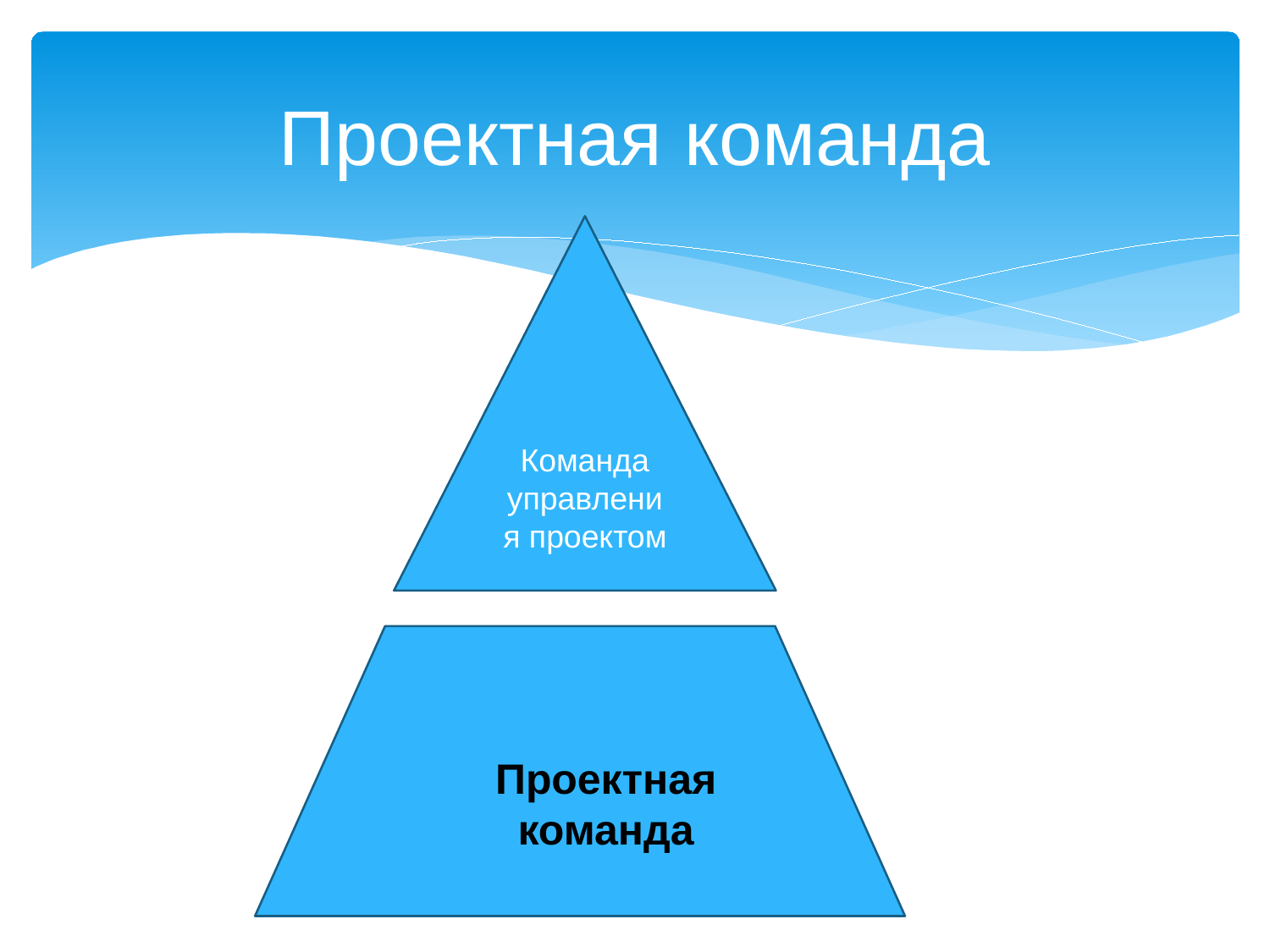

# Проектная команда
Команда управления проектом

Проектная команда